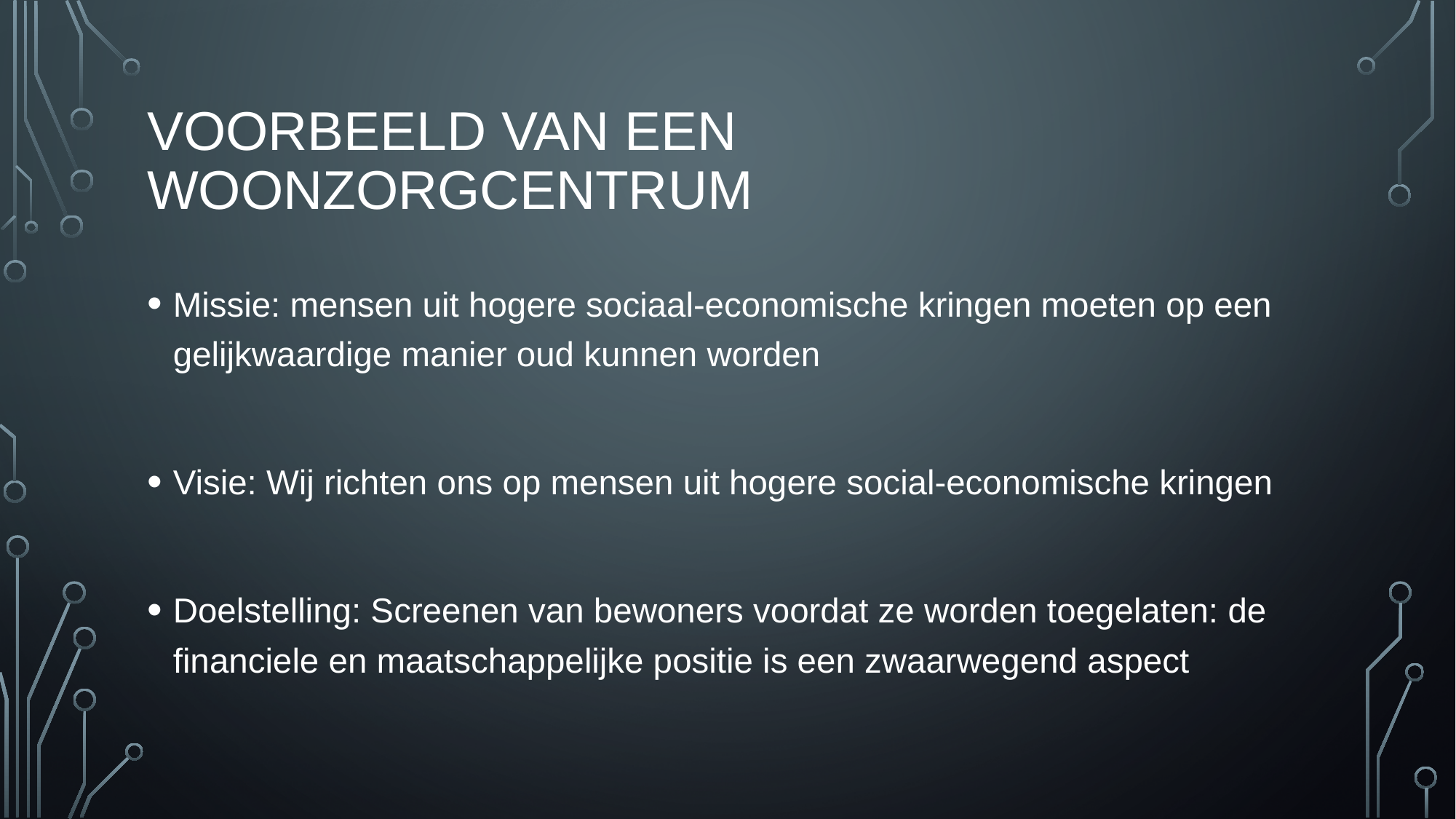

# Voorbeeld van een woonzorgcentrum
Missie: mensen uit hogere sociaal-economische kringen moeten op een gelijkwaardige manier oud kunnen worden

Visie: Wij richten ons op mensen uit hogere social-economische kringen

Doelstelling: Screenen van bewoners voordat ze worden toegelaten: de financiele en maatschappelijke positie is een zwaarwegend aspect